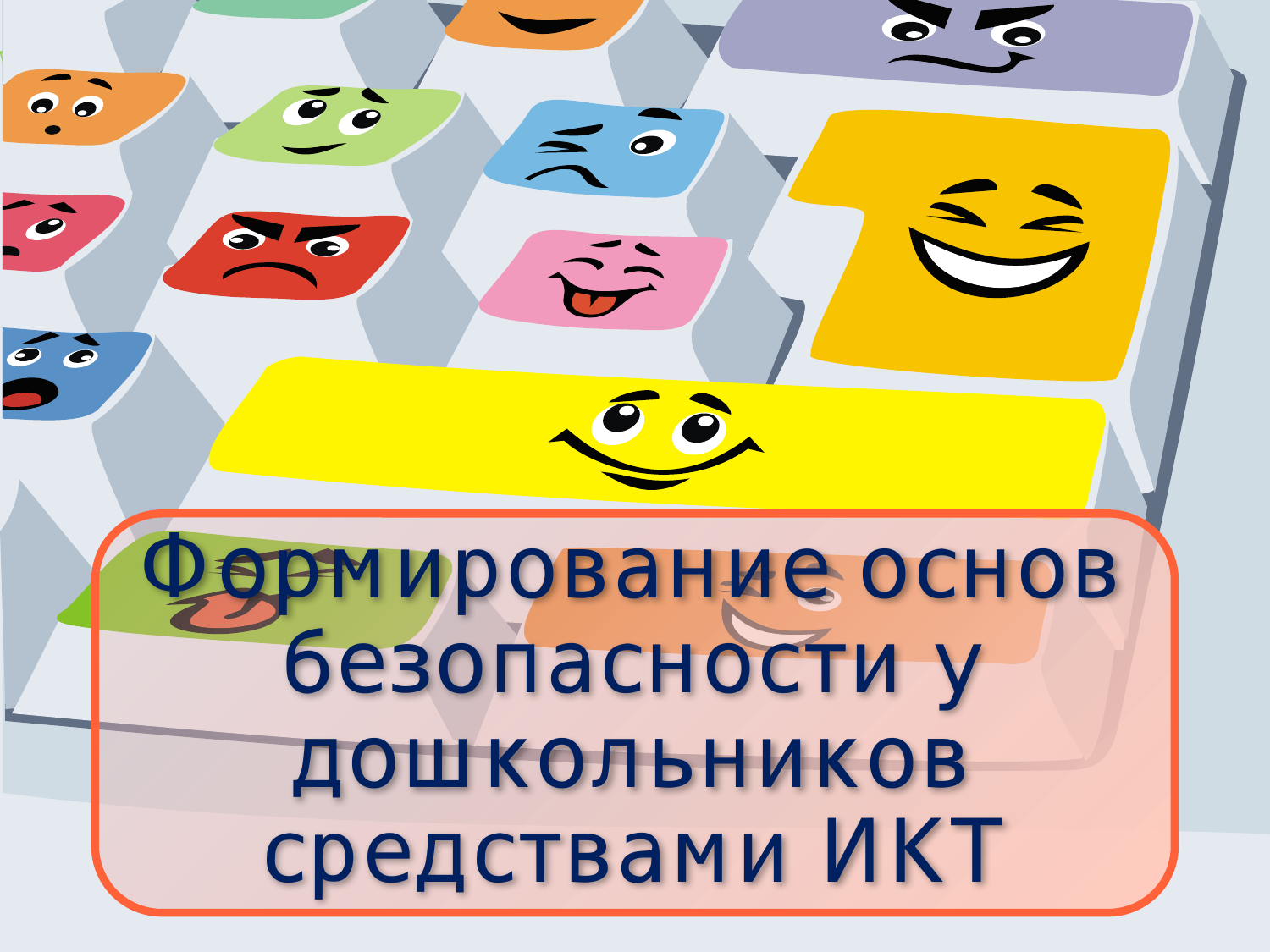

# Формирование основ безопасности у дошкольников средствами ИКТ